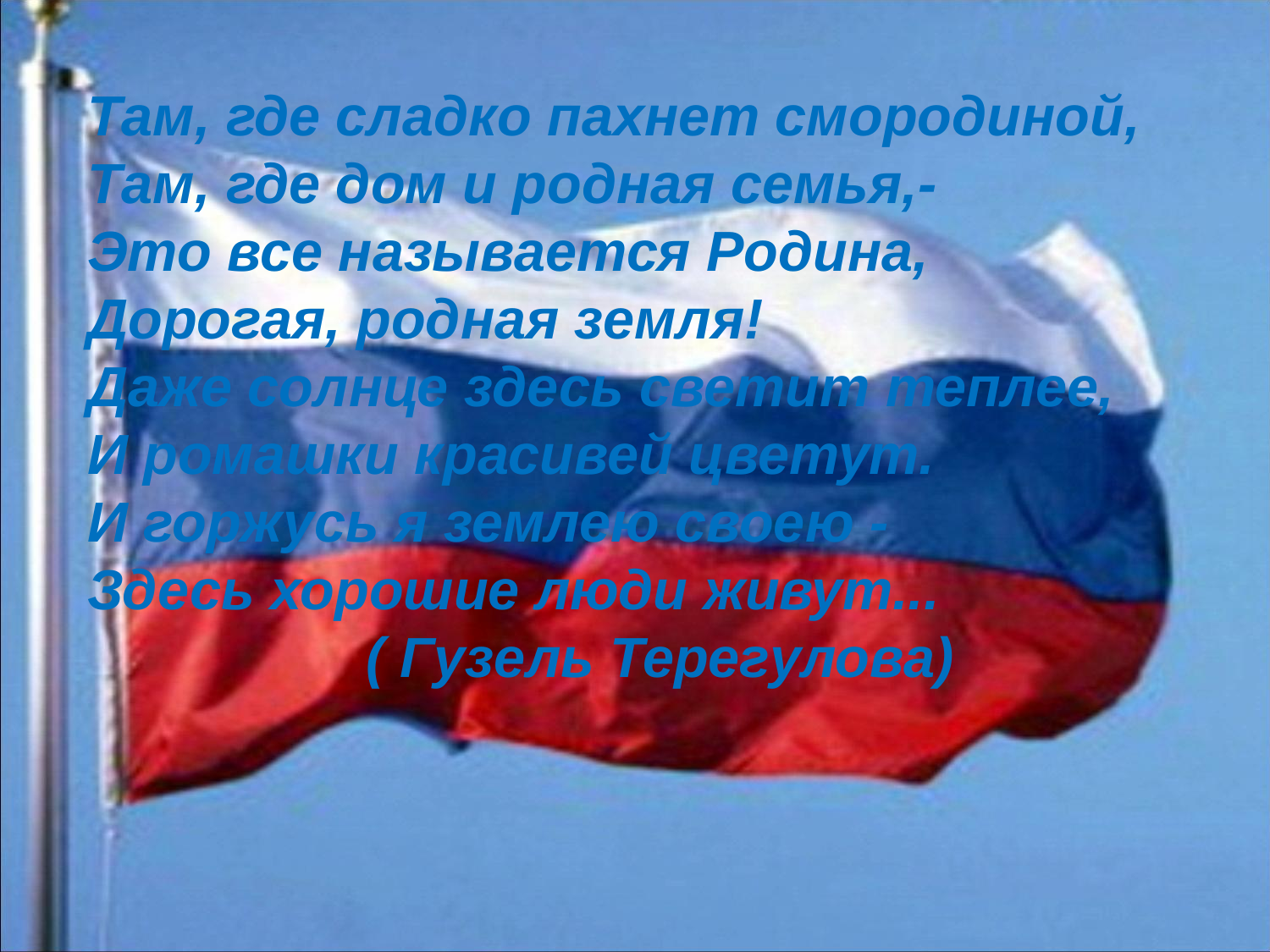

Там, где сладко пахнет смородиной,
Там, где дом и родная семья,-
Это все называется Родина,
Дорогая, родная земля!
Даже солнце здесь светит теплее,
И ромашки красивей цветут.
И горжусь я землею своею -
Здесь хорошие люди живут...
( Гузель Терегулова)